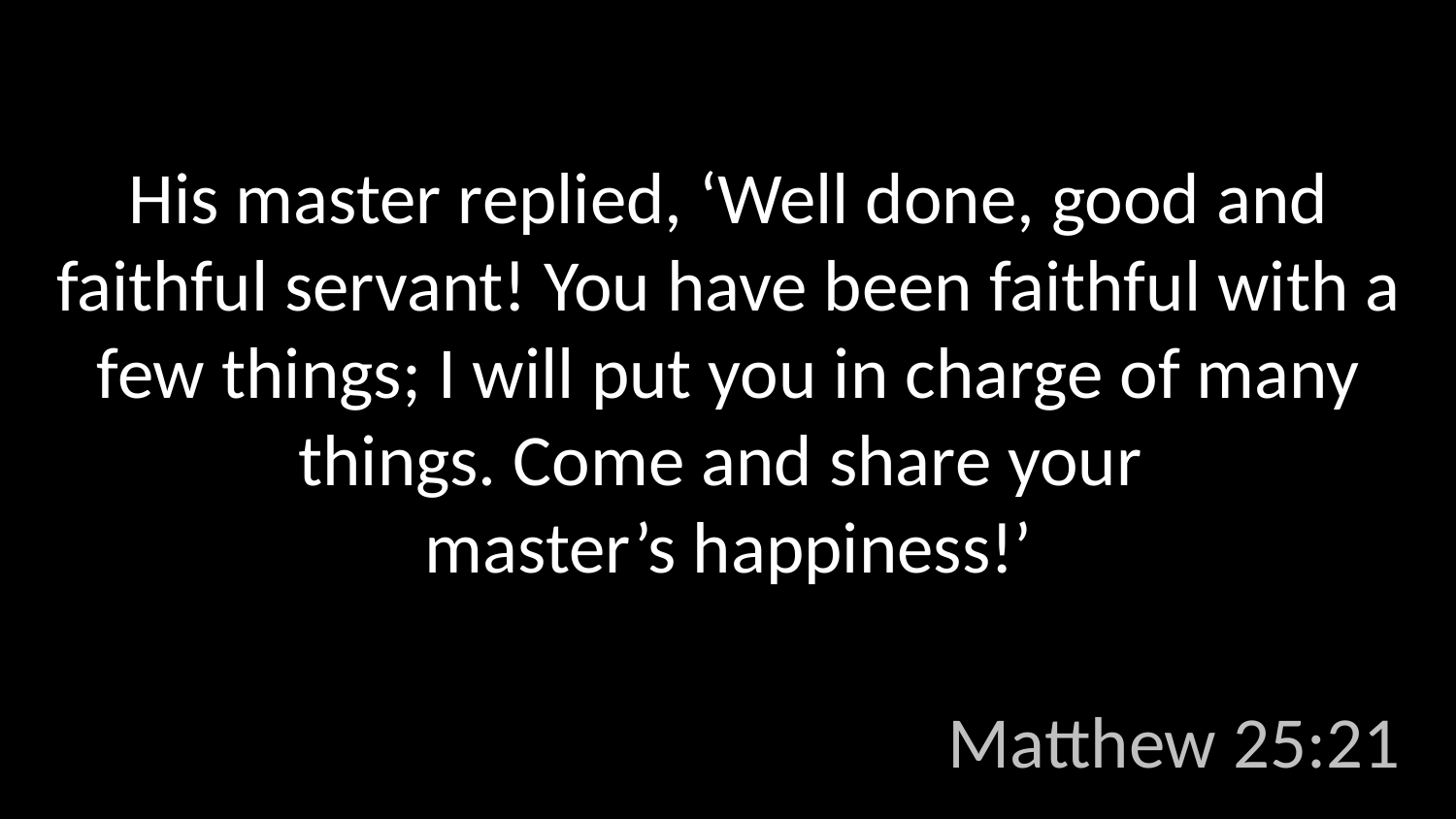

His master replied, ‘Well done, good and faithful servant! You have been faithful with a few things; I will put you in charge of many things. Come and share your
master’s happiness!’
Matthew 25:21